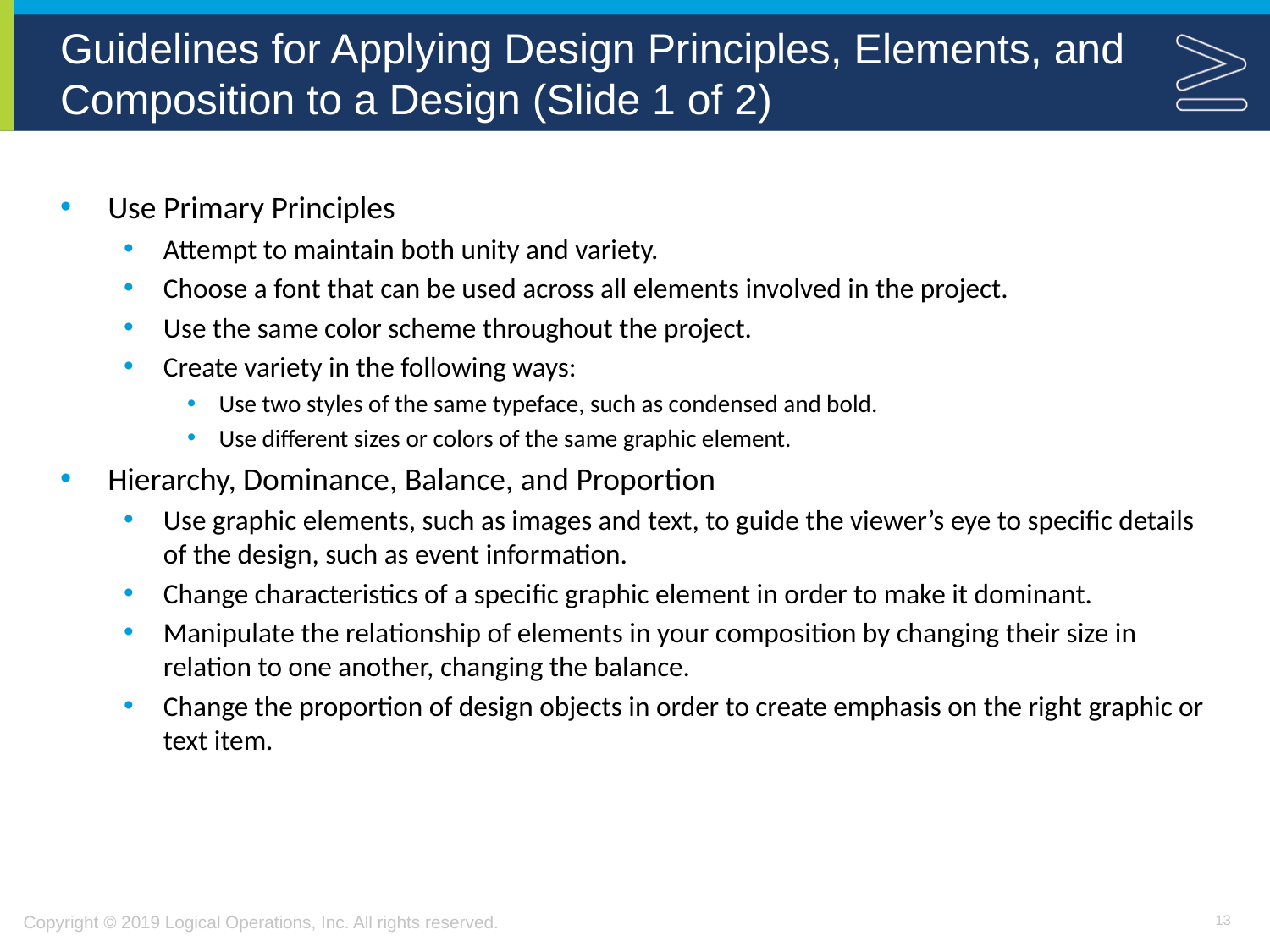

# Guidelines for Applying Design Principles, Elements, and Composition to a Design (Slide 1 of 2)
Use Primary Principles
Attempt to maintain both unity and variety.
Choose a font that can be used across all elements involved in the project.
Use the same color scheme throughout the project.
Create variety in the following ways:
Use two styles of the same typeface, such as condensed and bold.
Use different sizes or colors of the same graphic element.
Hierarchy, Dominance, Balance, and Proportion
Use graphic elements, such as images and text, to guide the viewer’s eye to specific details of the design, such as event information.
Change characteristics of a specific graphic element in order to make it dominant.
Manipulate the relationship of elements in your composition by changing their size in relation to one another, changing the balance.
Change the proportion of design objects in order to create emphasis on the right graphic or text item.

13